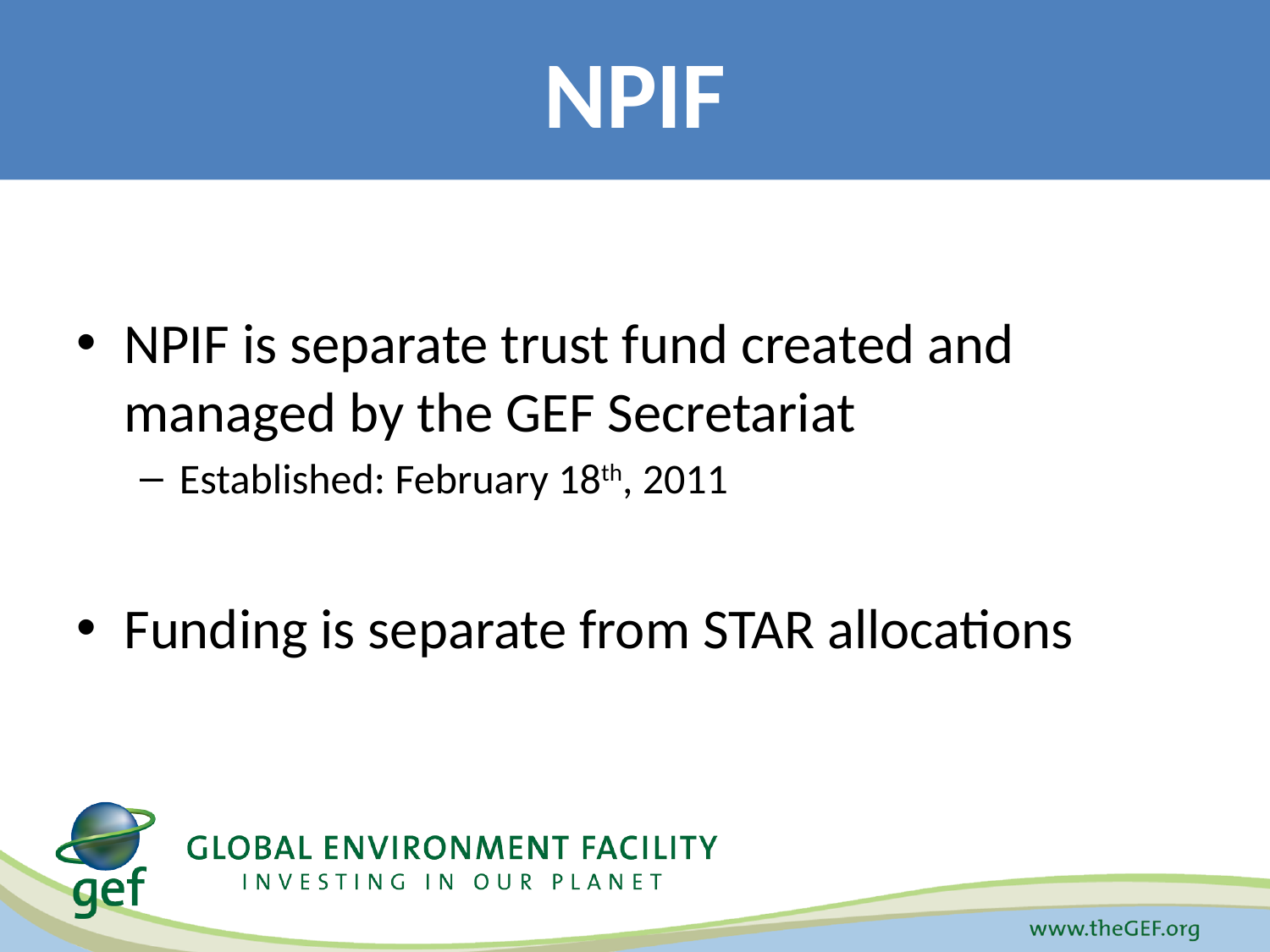

NPIF

NPIF is separate trust fund created and managed by the GEF Secretariat
Established: February 18th, 2011

Funding is separate from STAR allocations